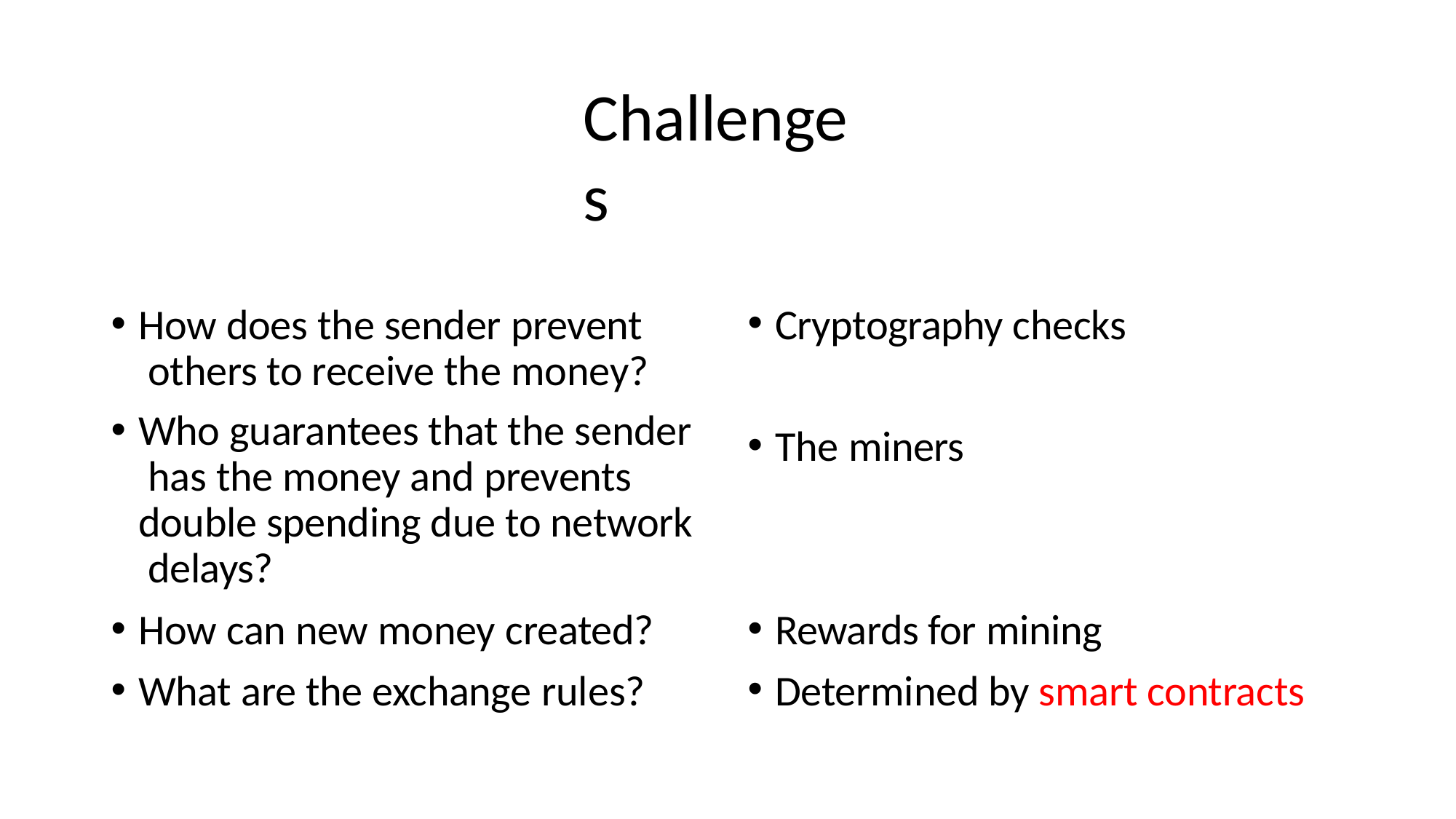

# Challenges
How does the sender prevent  others to receive the money?
Who guarantees that the sender  has the money and prevents  double spending due to network  delays?
How can new money created?
What are the exchange rules?
Cryptography checks
The miners
Rewards for mining
Determined by smart contracts